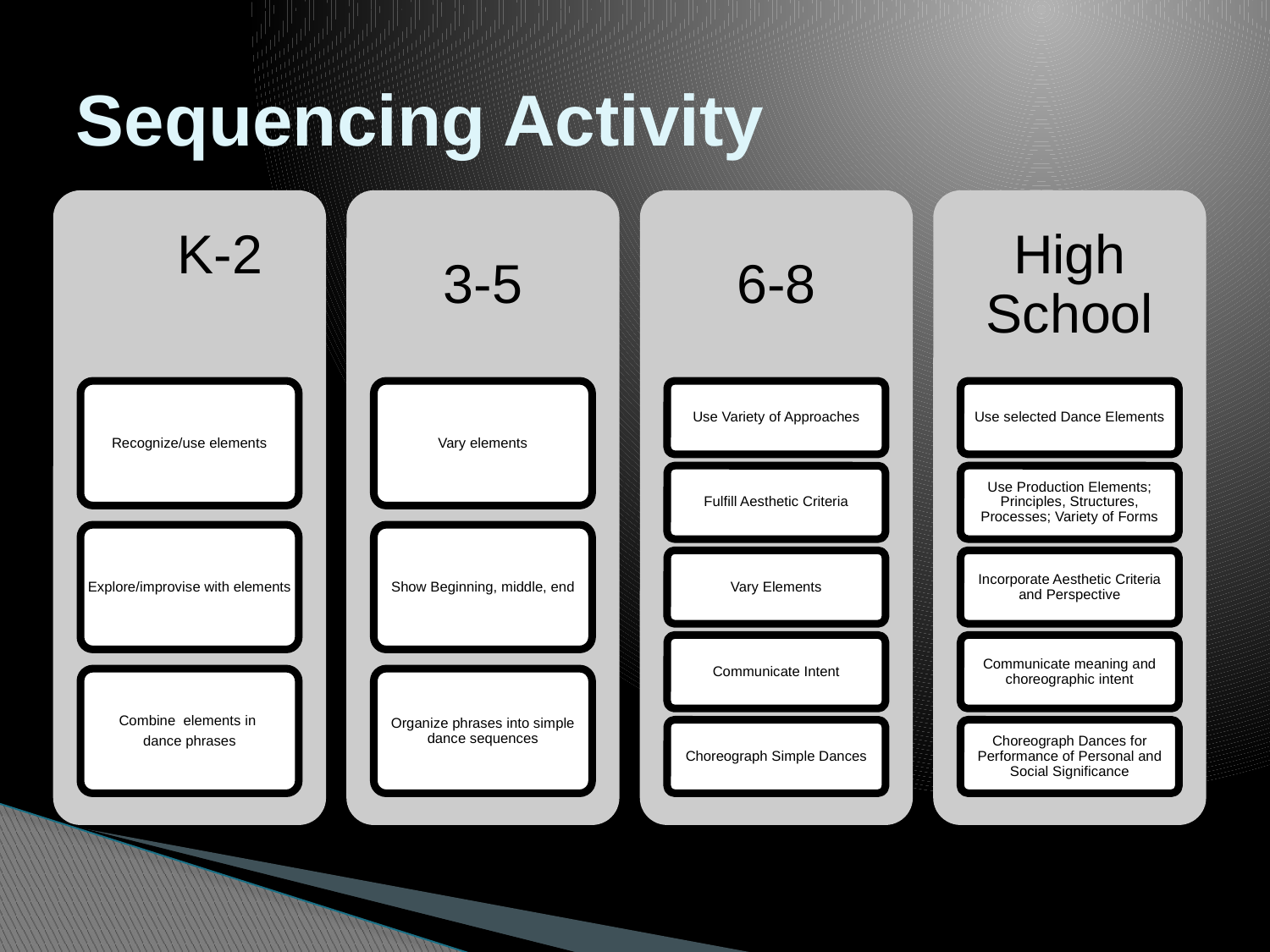

# Sequencing Activity
    K-2
Recognize/use elements
Explore/improvise with elements
Combine  elements in
dance phrases
3-5
Vary elements
Show Beginning, middle, end
Organize phrases into simple dance sequences
6-8
Use Variety of Approaches
Fulfill Aesthetic Criteria
Vary Elements
Communicate Intent
Choreograph Simple Dances
High School
Use selected Dance Elements
Use Production Elements; Principles, Structures, Processes; Variety of Forms
Incorporate Aesthetic Criteria and Perspective
Communicate meaning and choreographic intent
Choreograph Dances for Performance of Personal and Social Significance